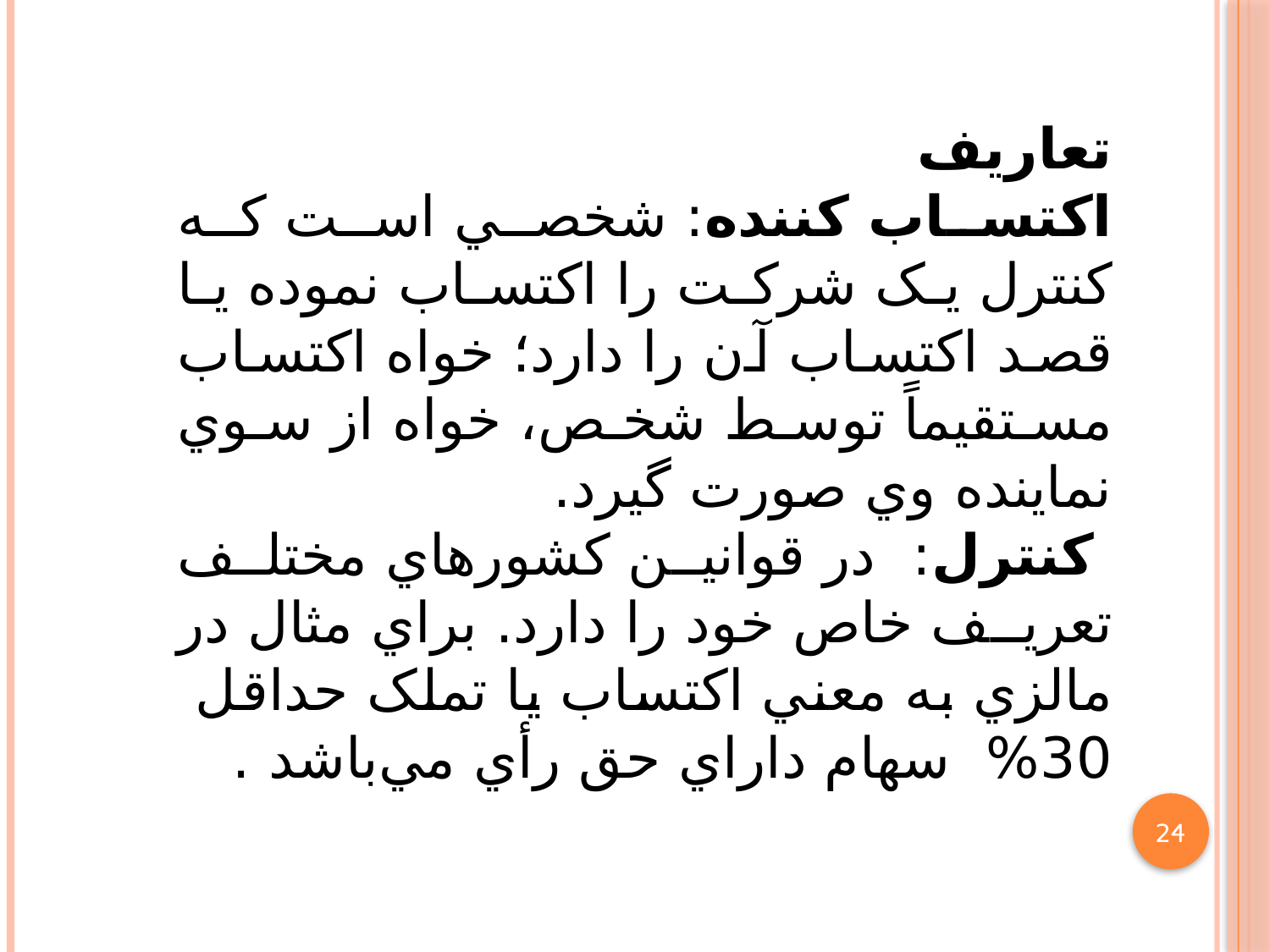

تعاريف
اکتساب کننده‌: شخصي است که کنترل يک شرکت را اکتساب نموده يا قصد اکتساب آن را دارد؛ خواه اکتساب مستقيماً توسط شخص، خواه از سوي نماينده وي صورت گيرد.
 کنترل:  در قوانين کشورهاي مختلف تعريف خاص خود را دارد. براي مثال در مالزي به معني اکتساب يا تملک حداقل  30%  سهام داراي حق رأي مي‌باشد .
24